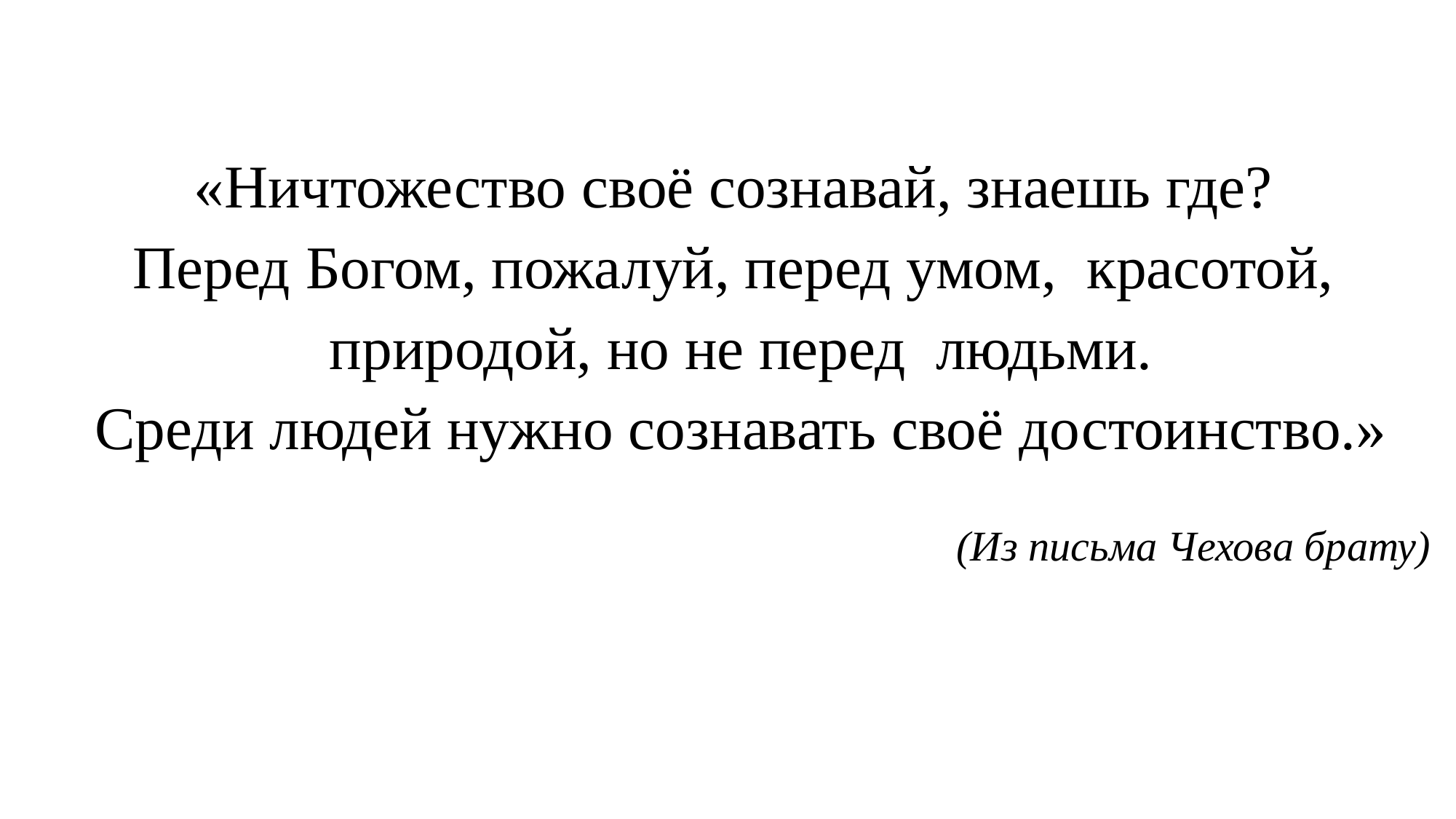

«Ничтожество своё сознавай, знаешь где?
Перед Богом, пожалуй, перед умом,  красотой,
природой, но не перед  людьми.
Среди людей нужно сознавать своё достоинство.»
(Из письма Чехова брату)